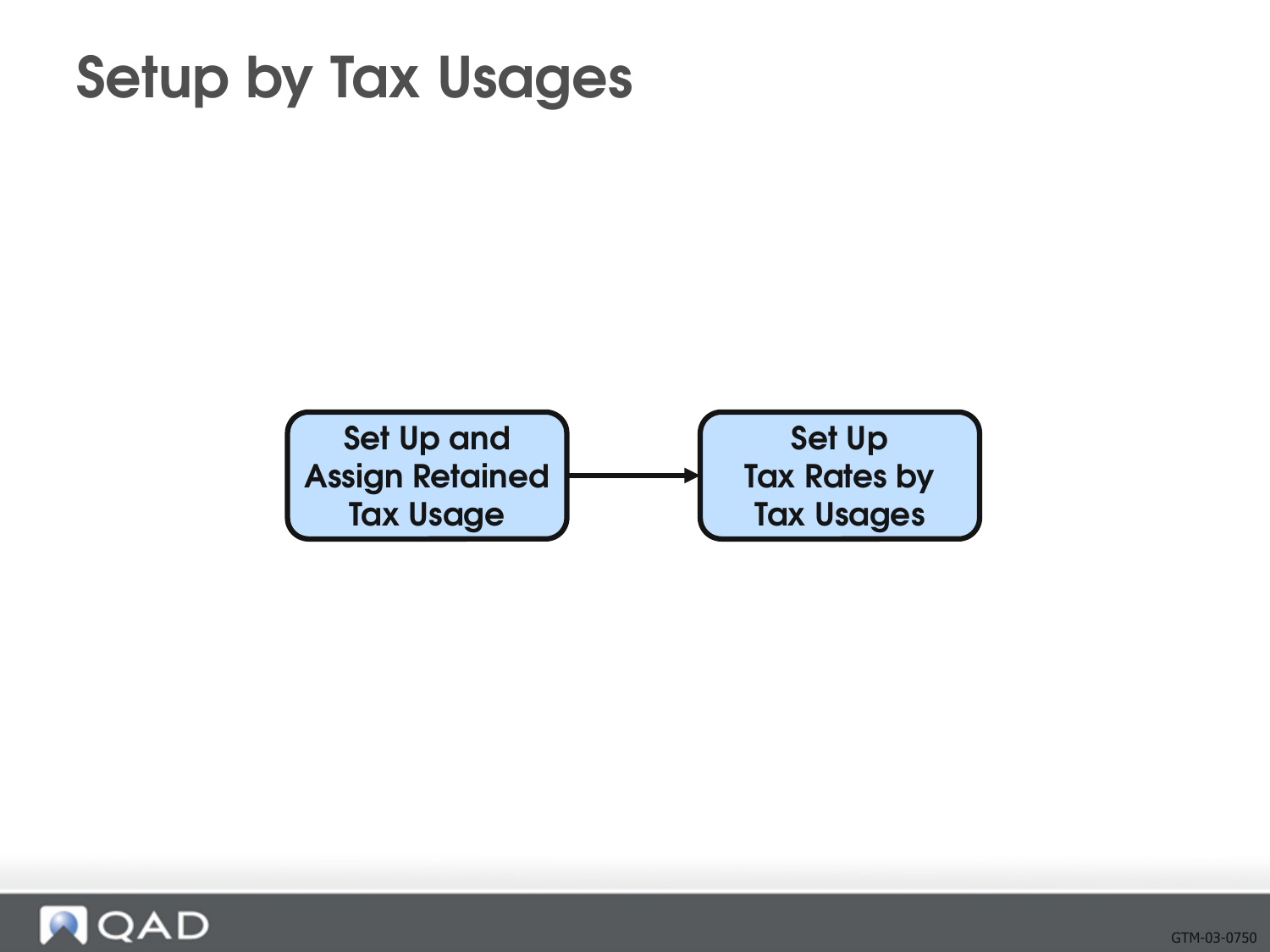

# Setup by Tax Usages
Set Up and
Assign Retained
Tax Usage
Set Up
Tax Rates by
Tax Usages
GTM-03-0750